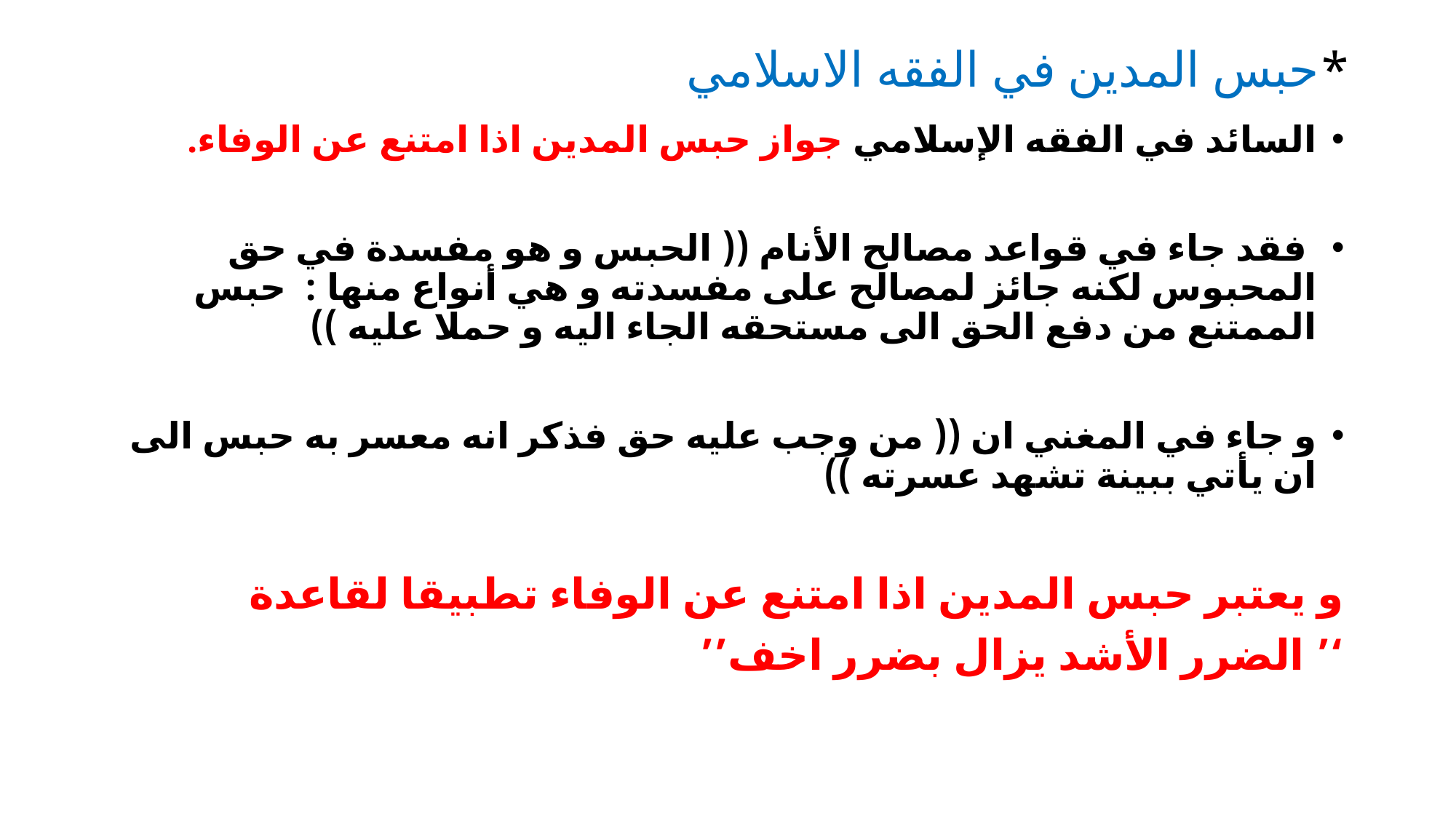

# *حبس المدين في الفقه الاسلامي
السائد في الفقه الإسلامي جواز حبس المدين اذا امتنع عن الوفاء.

 فقد جاء في قواعد مصالح الأنام (( الحبس و هو مفسدة في حق المحبوس لكنه جائز لمصالح على مفسدته و هي أنواع منها :  حبس الممتنع من دفع الحق الى مستحقه الجاء اليه و حملا عليه ))

و جاء في المغني ان (( من وجب عليه حق فذكر انه معسر به حبس الى ان يأتي ببينة تشهد عسرته ))

و يعتبر حبس المدين اذا امتنع عن الوفاء تطبيقا لقاعدة
‘’ الضرر الأشد يزال بضرر اخف’’